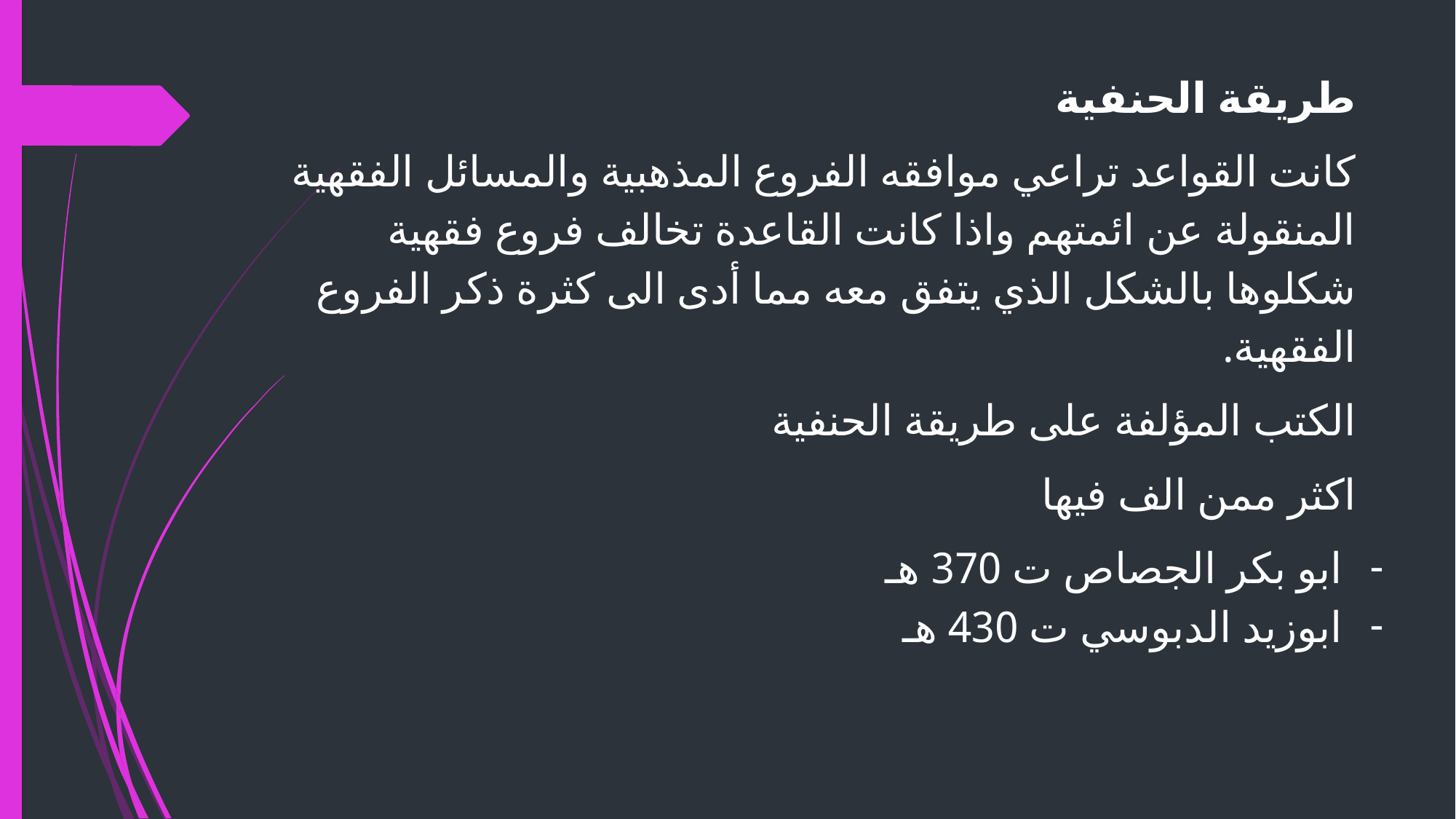

طريقة الحنفية
كانت القواعد تراعي موافقه الفروع المذهبية والمسائل الفقهية المنقولة عن ائمتهم واذا كانت القاعدة تخالف فروع فقهية شكلوها بالشكل الذي يتفق معه مما أدى الى كثرة ذكر الفروع الفقهية.
الكتب المؤلفة على طريقة الحنفية
اكثر ممن الف فيها
ابو بكر الجصاص ت 370 هـ
ابوزيد الدبوسي ت 430 هـ